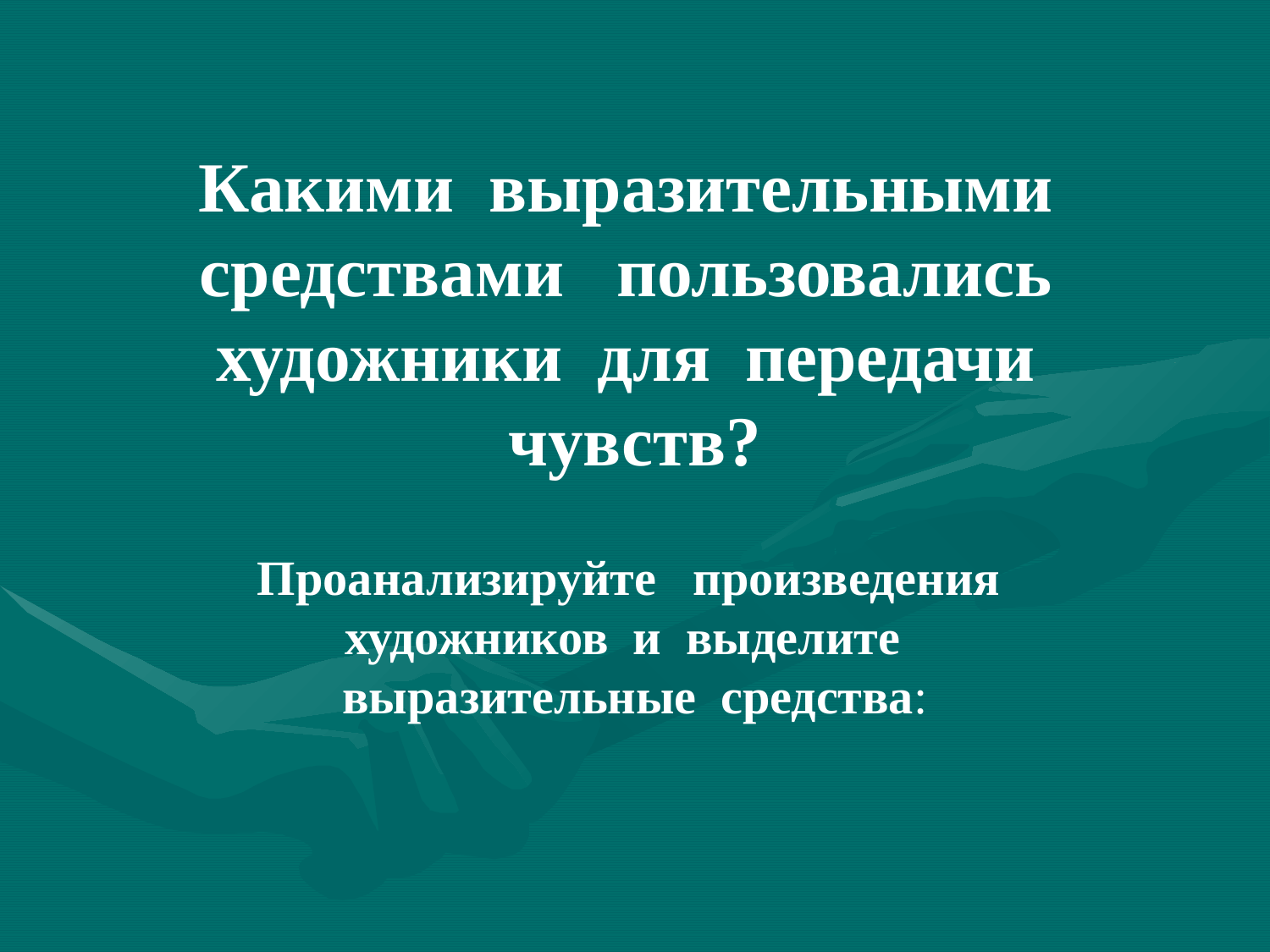

# Какими  выразительными  средствами   пользовались  художники  для  передачи  чувств?
Проанализируйте   произведения  художников  и  выделите   выразительные  средства: